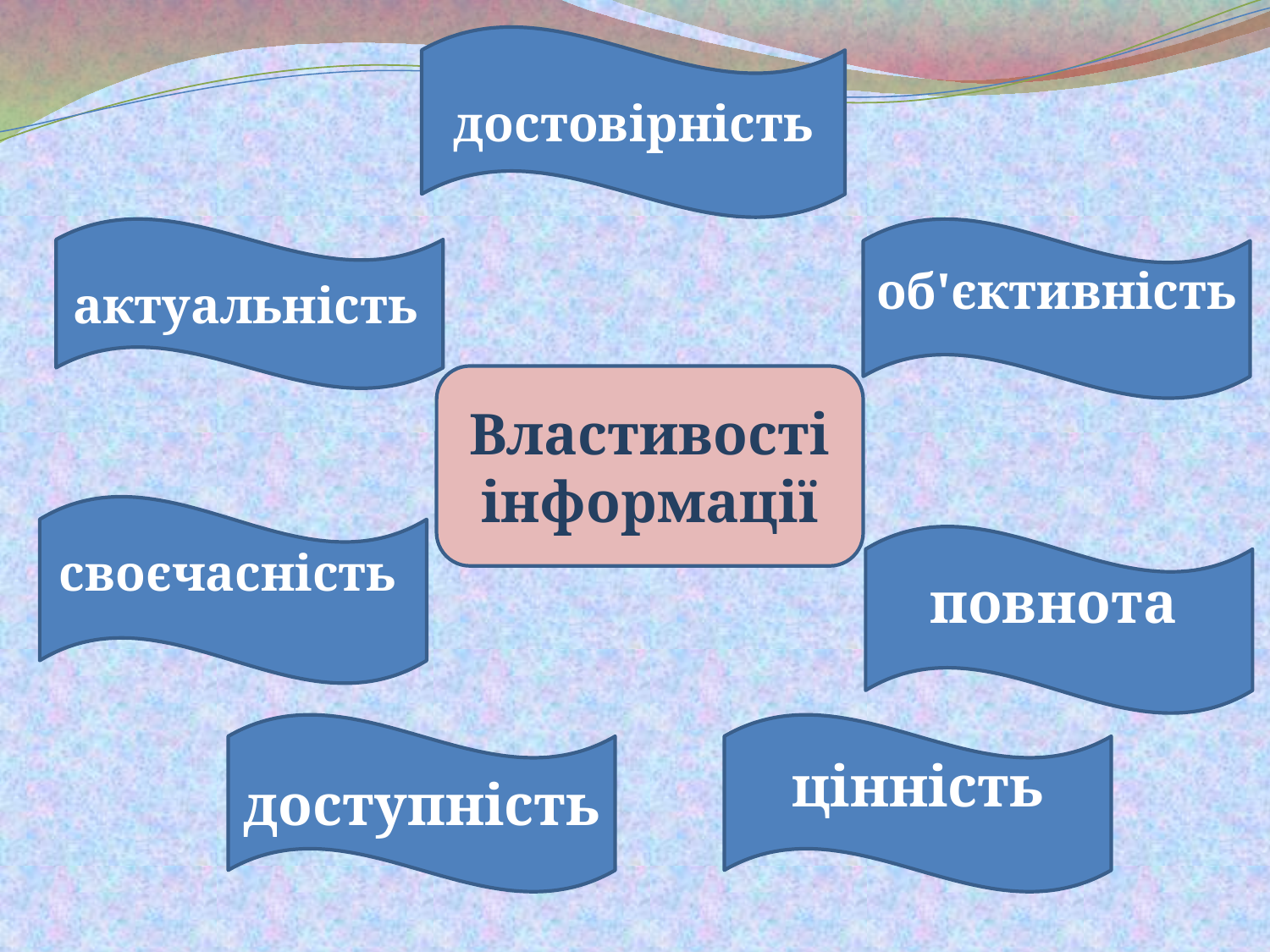

достовірність

актуальність
об'єктивність

Властивості інформації
своєчасність

повнота

доступність
цінність